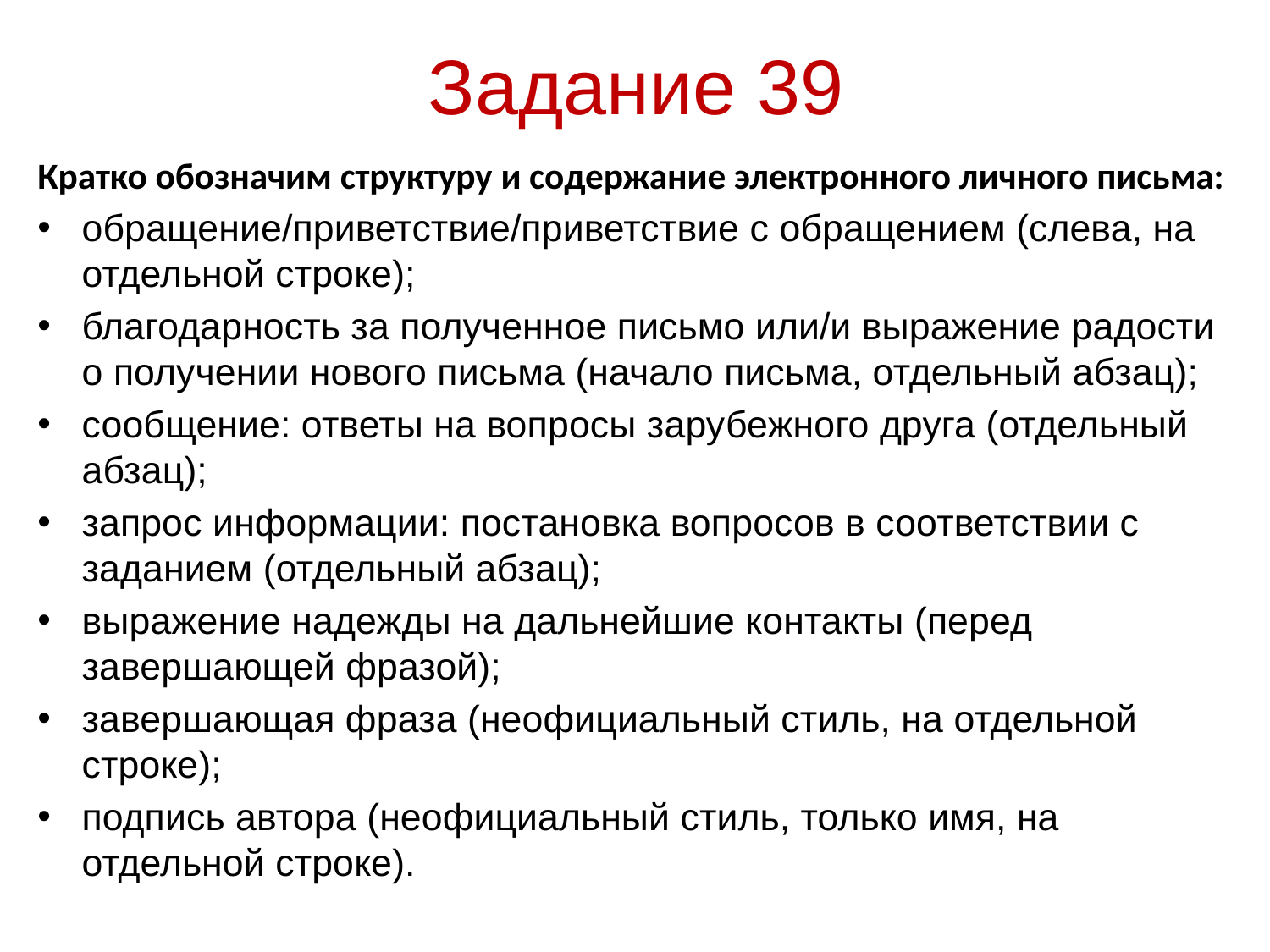

# Задание 39
Кратко обозначим структуру и содержание электронного личного письма:
обращение/приветствие/приветствие с обращением (слева, на отдельной строке);
благодарность за полученное письмо или/и выражение радости о получении нового письма (начало письма, отдельный абзац);
сообщение: ответы на вопросы зарубежного друга (отдельный абзац);
запрос информации: постановка вопросов в соответствии с заданием (отдельный абзац);
выражение надежды на дальнейшие контакты (перед завершающей фразой);
завершающая фраза (неофициальный стиль, на отдельной строке);
подпись автора (неофициальный стиль, только имя, на отдельной строке).